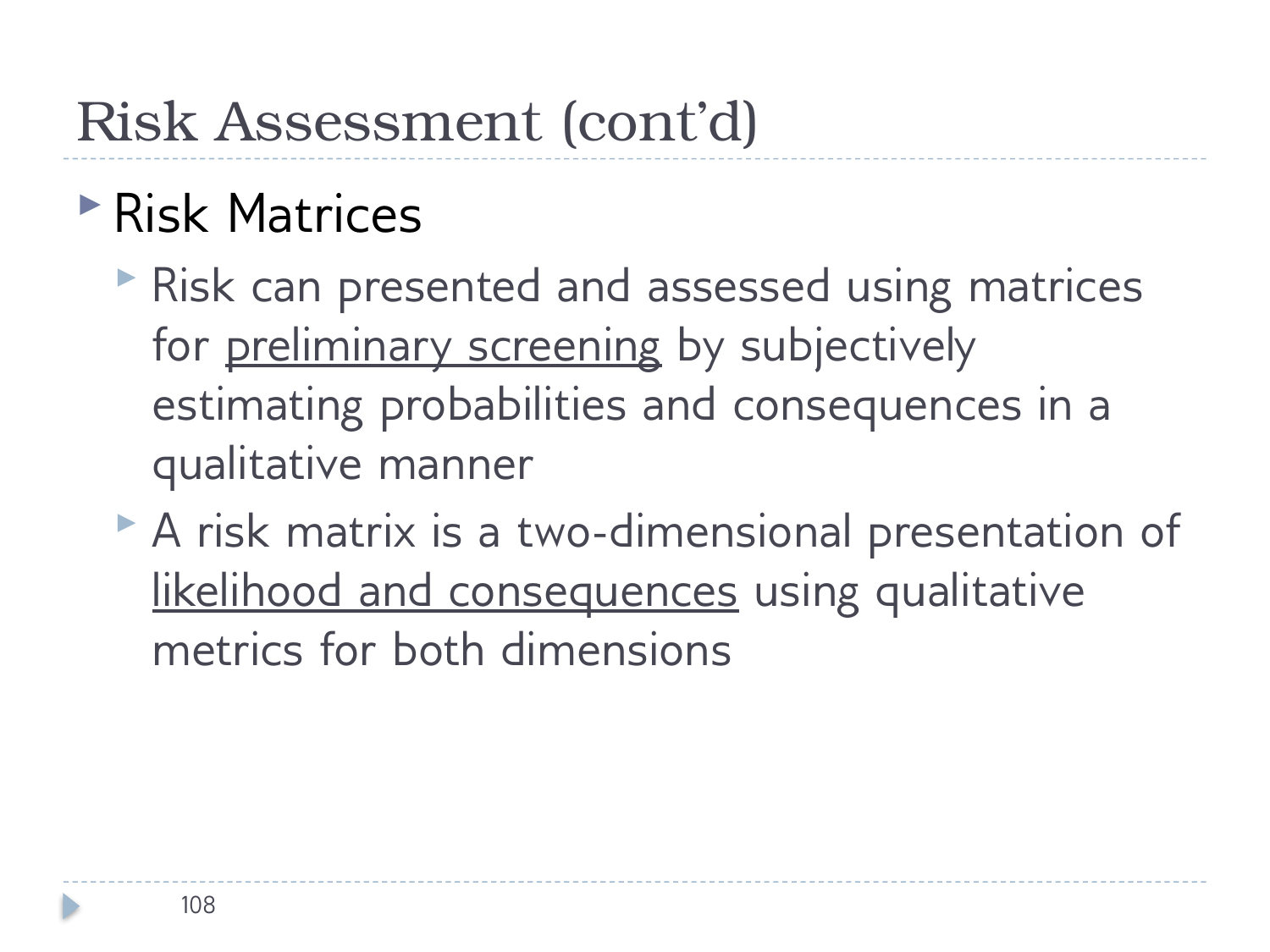

# Risk Assessment (cont’d)
Risk Matrices
Risk can presented and assessed using matrices for preliminary screening by subjectively estimating probabilities and consequences in a qualitative manner
A risk matrix is a two-dimensional presentation of likelihood and consequences using qualitative metrics for both dimensions
108